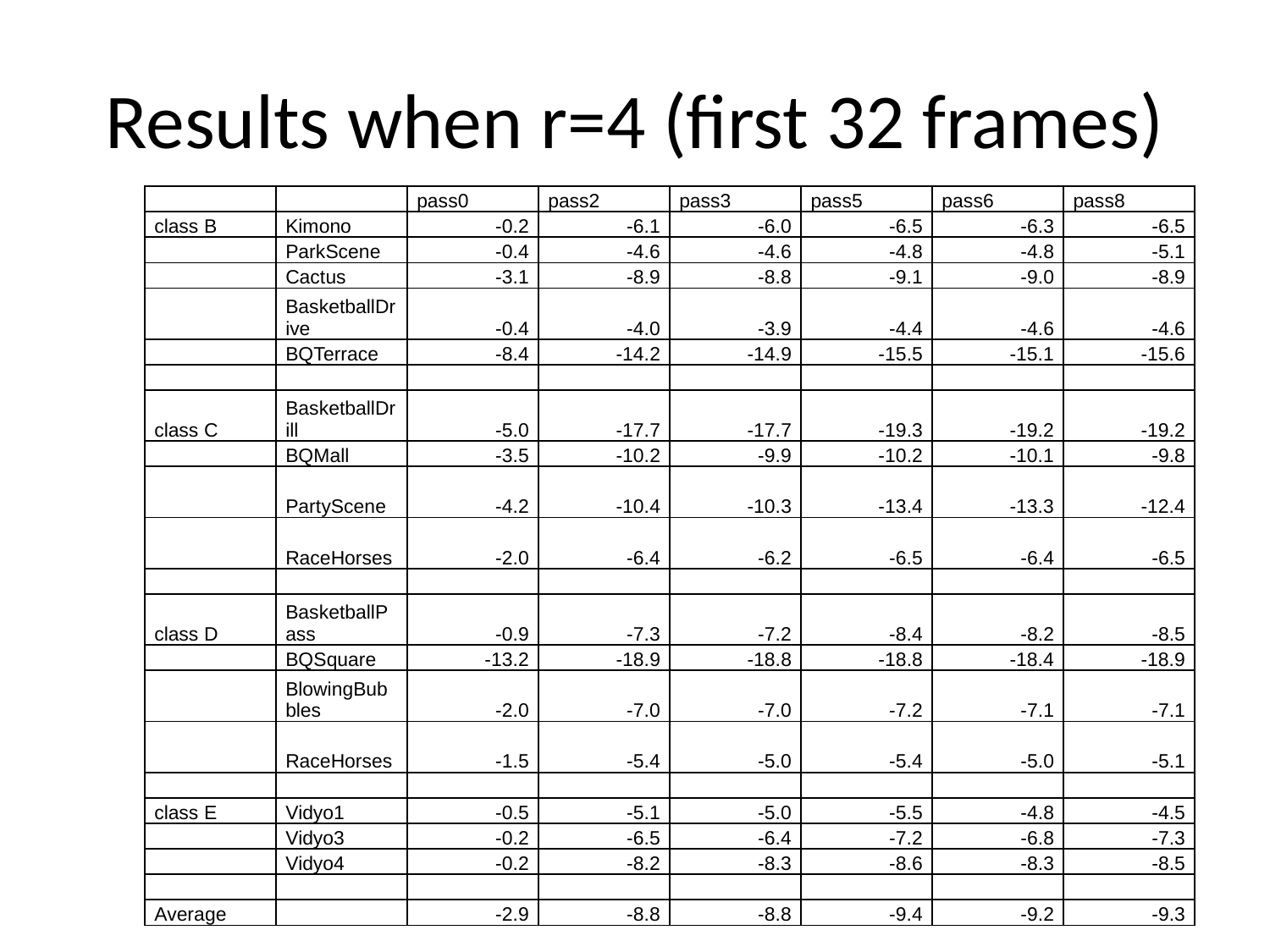

# Results when r=4 (first 32 frames)
|  |  | pass0 | pass2 | pass3 | pass5 | pass6 | pass8 |
| --- | --- | --- | --- | --- | --- | --- | --- |
| class B | Kimono | -0.2 | -6.1 | -6.0 | -6.5 | -6.3 | -6.5 |
|  | ParkScene | -0.4 | -4.6 | -4.6 | -4.8 | -4.8 | -5.1 |
|  | Cactus | -3.1 | -8.9 | -8.8 | -9.1 | -9.0 | -8.9 |
|  | BasketballDrive | -0.4 | -4.0 | -3.9 | -4.4 | -4.6 | -4.6 |
|  | BQTerrace | -8.4 | -14.2 | -14.9 | -15.5 | -15.1 | -15.6 |
|  |  |  |  |  |  |  |  |
| class C | BasketballDrill | -5.0 | -17.7 | -17.7 | -19.3 | -19.2 | -19.2 |
|  | BQMall | -3.5 | -10.2 | -9.9 | -10.2 | -10.1 | -9.8 |
|  | PartyScene | -4.2 | -10.4 | -10.3 | -13.4 | -13.3 | -12.4 |
|  | RaceHorses | -2.0 | -6.4 | -6.2 | -6.5 | -6.4 | -6.5 |
|  |  |  |  |  |  |  |  |
| class D | BasketballPass | -0.9 | -7.3 | -7.2 | -8.4 | -8.2 | -8.5 |
|  | BQSquare | -13.2 | -18.9 | -18.8 | -18.8 | -18.4 | -18.9 |
|  | BlowingBubbles | -2.0 | -7.0 | -7.0 | -7.2 | -7.1 | -7.1 |
|  | RaceHorses | -1.5 | -5.4 | -5.0 | -5.4 | -5.0 | -5.1 |
|  |  |  |  |  |  |  |  |
| class E | Vidyo1 | -0.5 | -5.1 | -5.0 | -5.5 | -4.8 | -4.5 |
|  | Vidyo3 | -0.2 | -6.5 | -6.4 | -7.2 | -6.8 | -7.3 |
|  | Vidyo4 | -0.2 | -8.2 | -8.3 | -8.6 | -8.3 | -8.5 |
|  |  |  |  |  |  |  |  |
| Average |  | -2.9 | -8.8 | -8.8 | -9.4 | -9.2 | -9.3 |